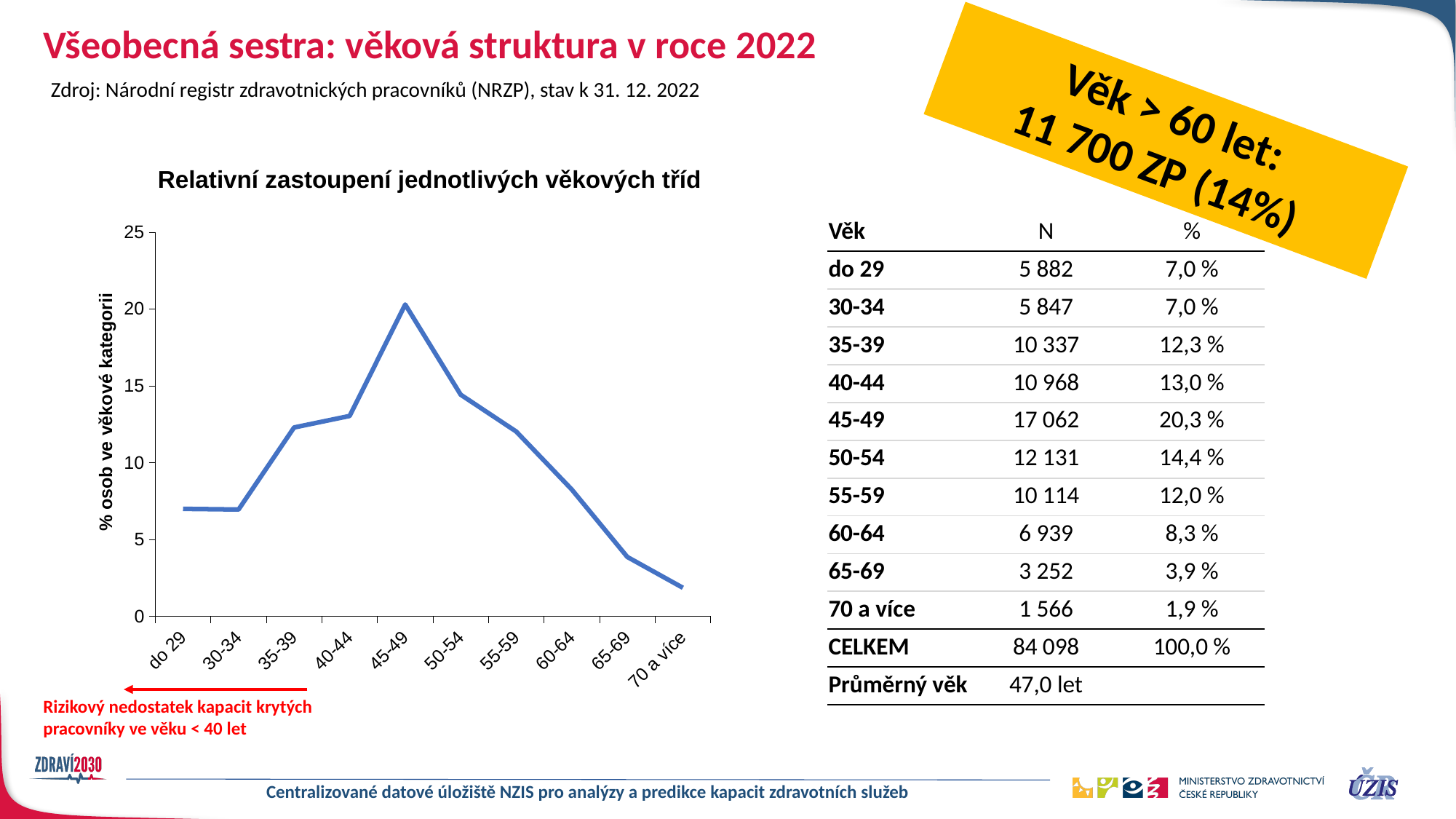

# Všeobecná sestra: věková struktura v roce 2022
Zdroj: Národní registr zdravotnických pracovníků (NRZP), stav k 31. 12. 2022
Věk > 60 let:
11 700 ZP (14%)
 Relativní zastoupení jednotlivých věkových tříd

### Chart

| Category | § 5 Všeobecná sestra |
|---|---|
| do 29 | 6.994221 |
| 30-34 | 6.952603 |
| 35-39 | 12.29161 |
| 40-44 | 13.04193 |
| 45-49 | 20.28824 |
| 50-54 | 14.42484 |
| 55-59 | 12.02645 |
| 60-64 | 8.251088 |
| 65-69 | 3.866917 |
| 70 a více | 1.862113 |
| Věk | N | % |
| --- | --- | --- |
| do 29 | 5 882 | 7,0 % |
| 30-34 | 5 847 | 7,0 % |
| 35-39 | 10 337 | 12,3 % |
| 40-44 | 10 968 | 13,0 % |
| 45-49 | 17 062 | 20,3 % |
| 50-54 | 12 131 | 14,4 % |
| 55-59 | 10 114 | 12,0 % |
| 60-64 | 6 939 | 8,3 % |
| 65-69 | 3 252 | 3,9 % |
| 70 a více | 1 566 | 1,9 % |
| CELKEM | 84 098 | 100,0 % |
| Průměrný věk | 47,0 let |  |
% osob ve věkové kategorii
Rizikový nedostatek kapacit krytých pracovníky ve věku < 40 let